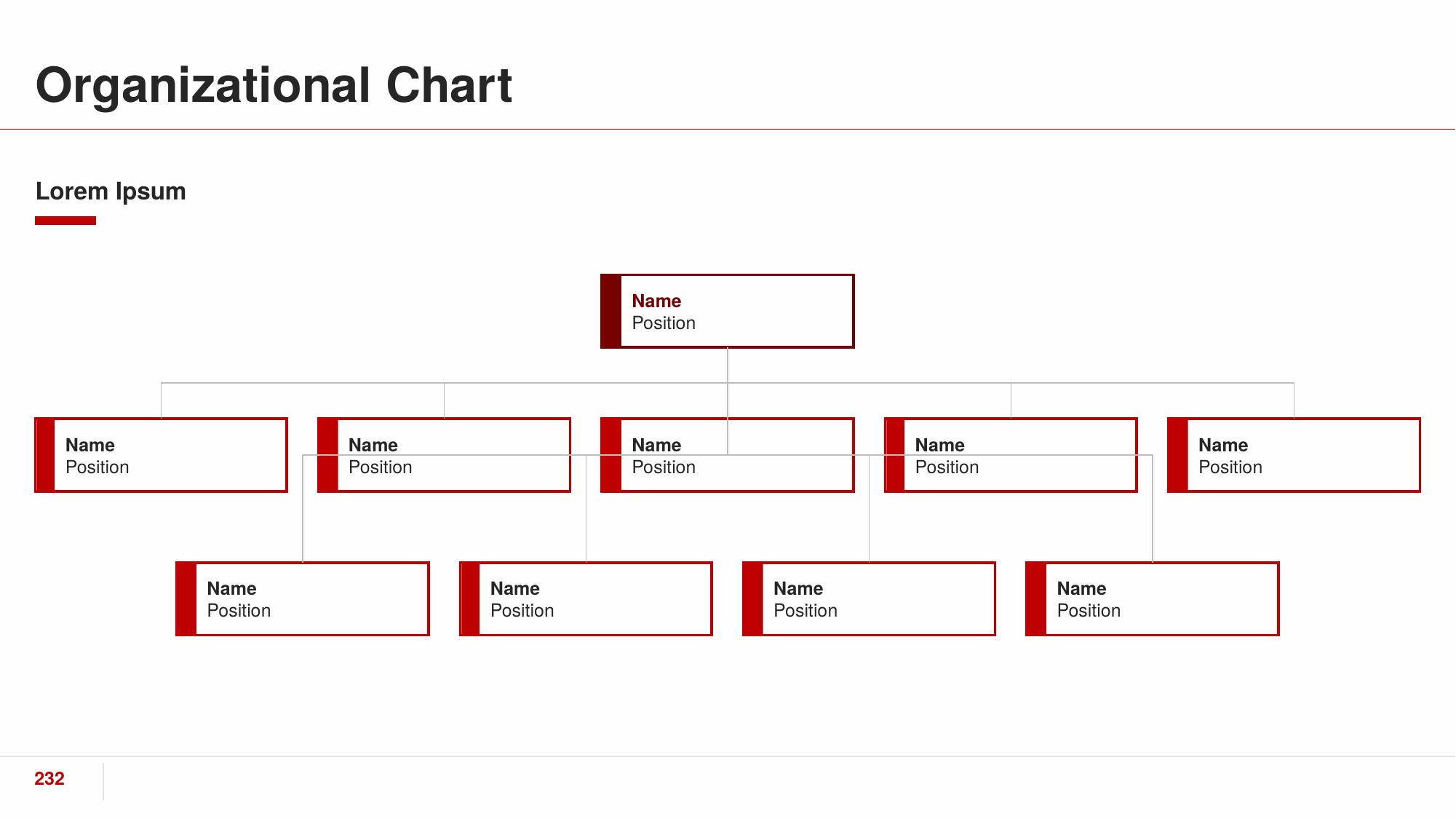

# Organizational Chart
Lorem Ipsum
Name
Position

Name
Position

Name
Position

Name
Position

Name
Position

Name
Position

Name
Position

Name
Position

Name
Position

Name
Position

232